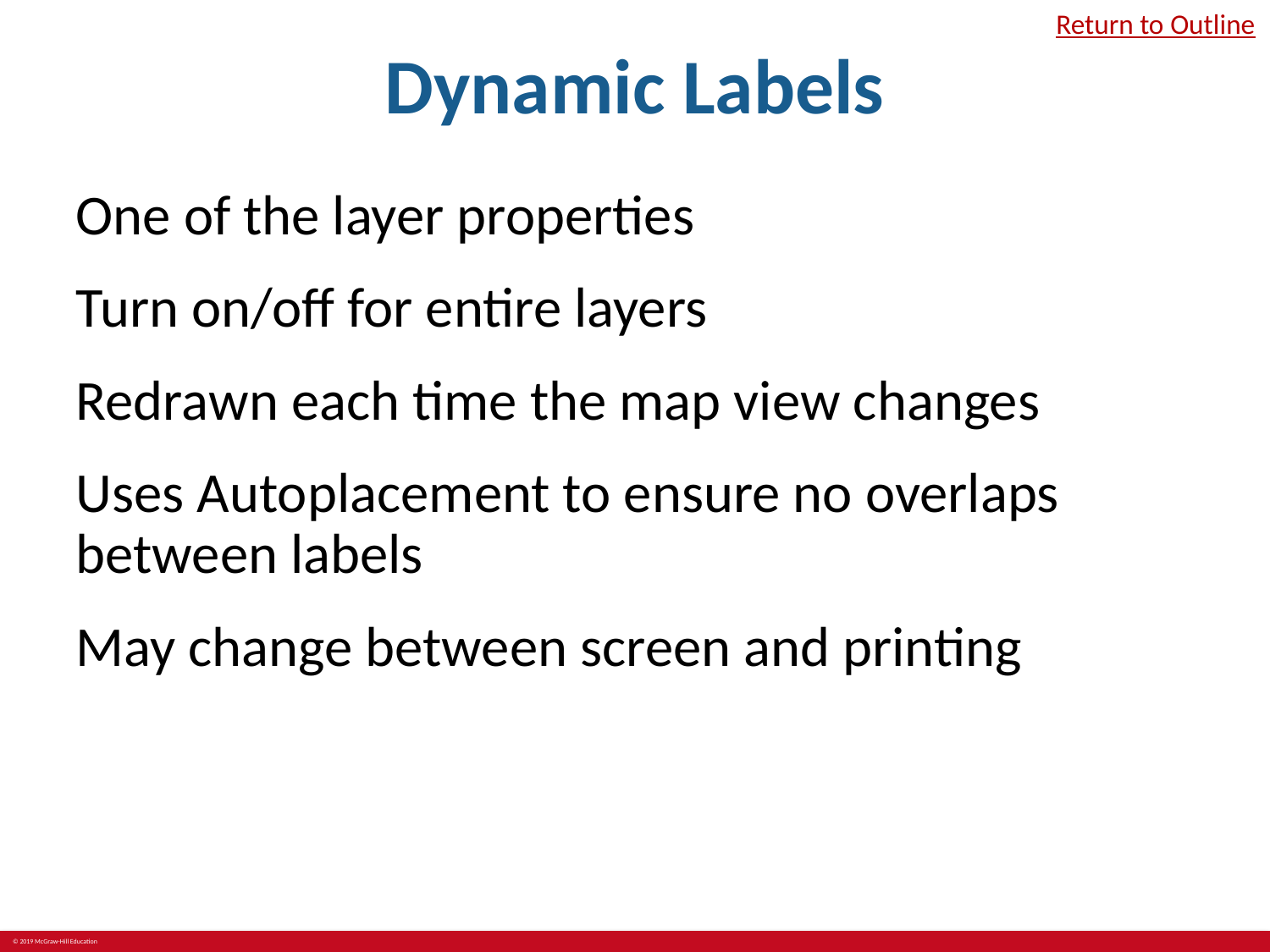

# Dynamic Labels
Return to Outline
One of the layer properties
Turn on/off for entire layers
Redrawn each time the map view changes
Uses Autoplacement to ensure no overlaps between labels
May change between screen and printing